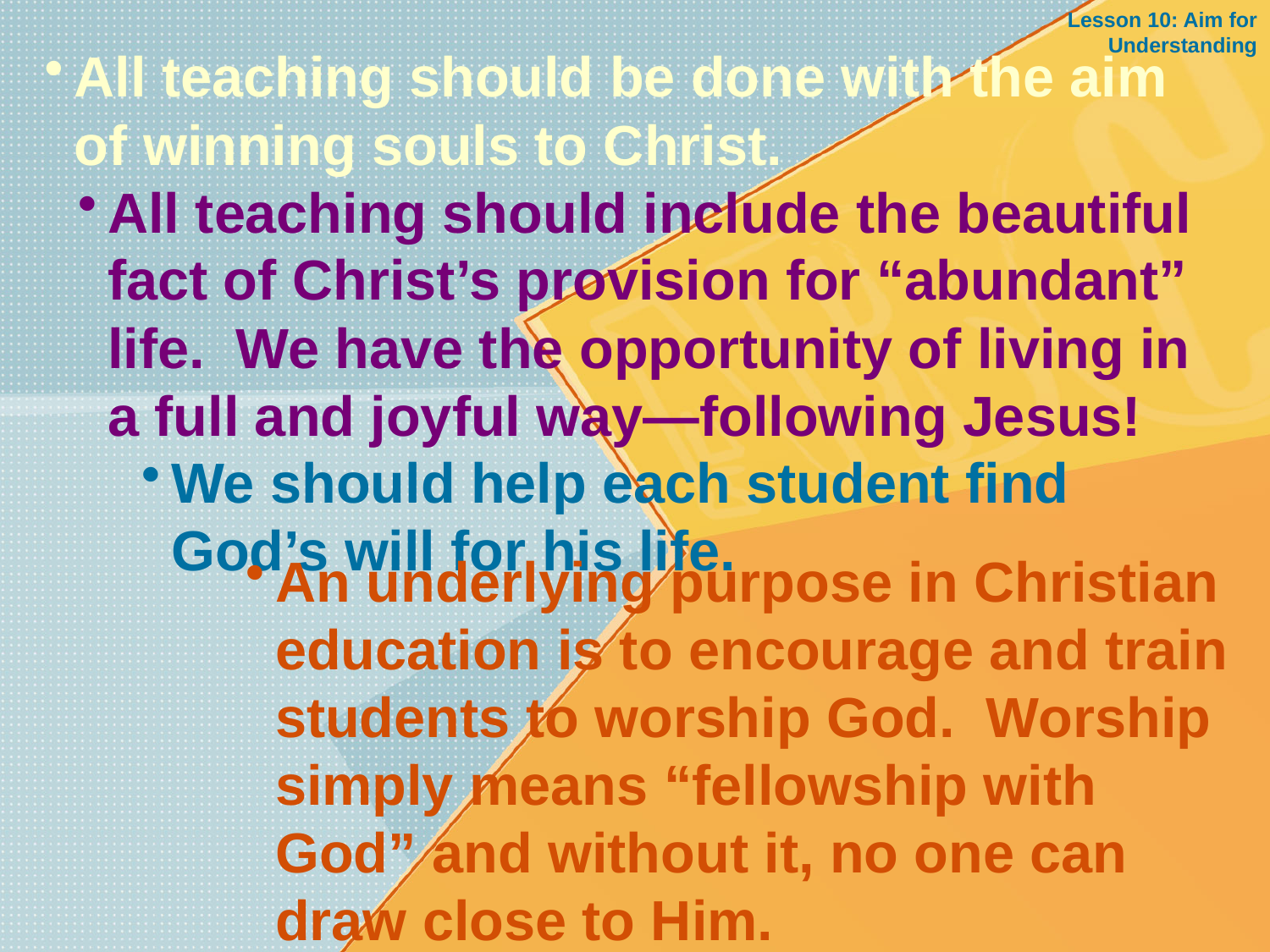

Lesson 10: Aim for Understanding
All teaching should be done with the aim of winning souls to Christ.
All teaching should include the beautiful fact of Christ’s provision for “abundant” life.  We have the opportunity of living in a full and joyful way—following Jesus!
We should help each student find God’s will for his life.
An underlying purpose in Christian education is to encourage and train students to worship God.  Worship simply means “fellowship with God” and without it, no one can draw close to Him.